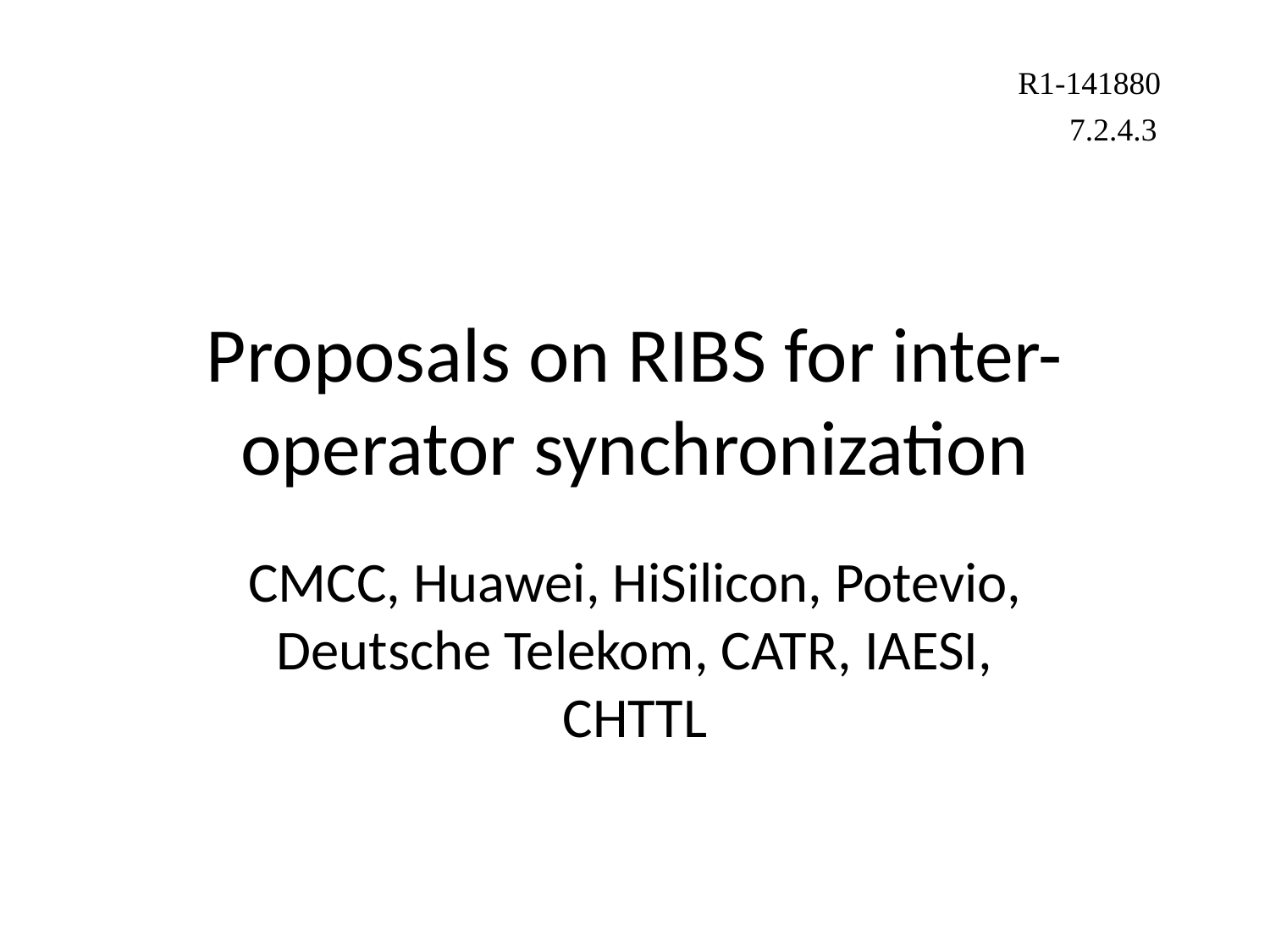

R1-141880
7.2.4.3
# Proposals on RIBS for inter-operator synchronization
CMCC, Huawei, HiSilicon, Potevio, Deutsche Telekom, CATR, IAESI, CHTTL